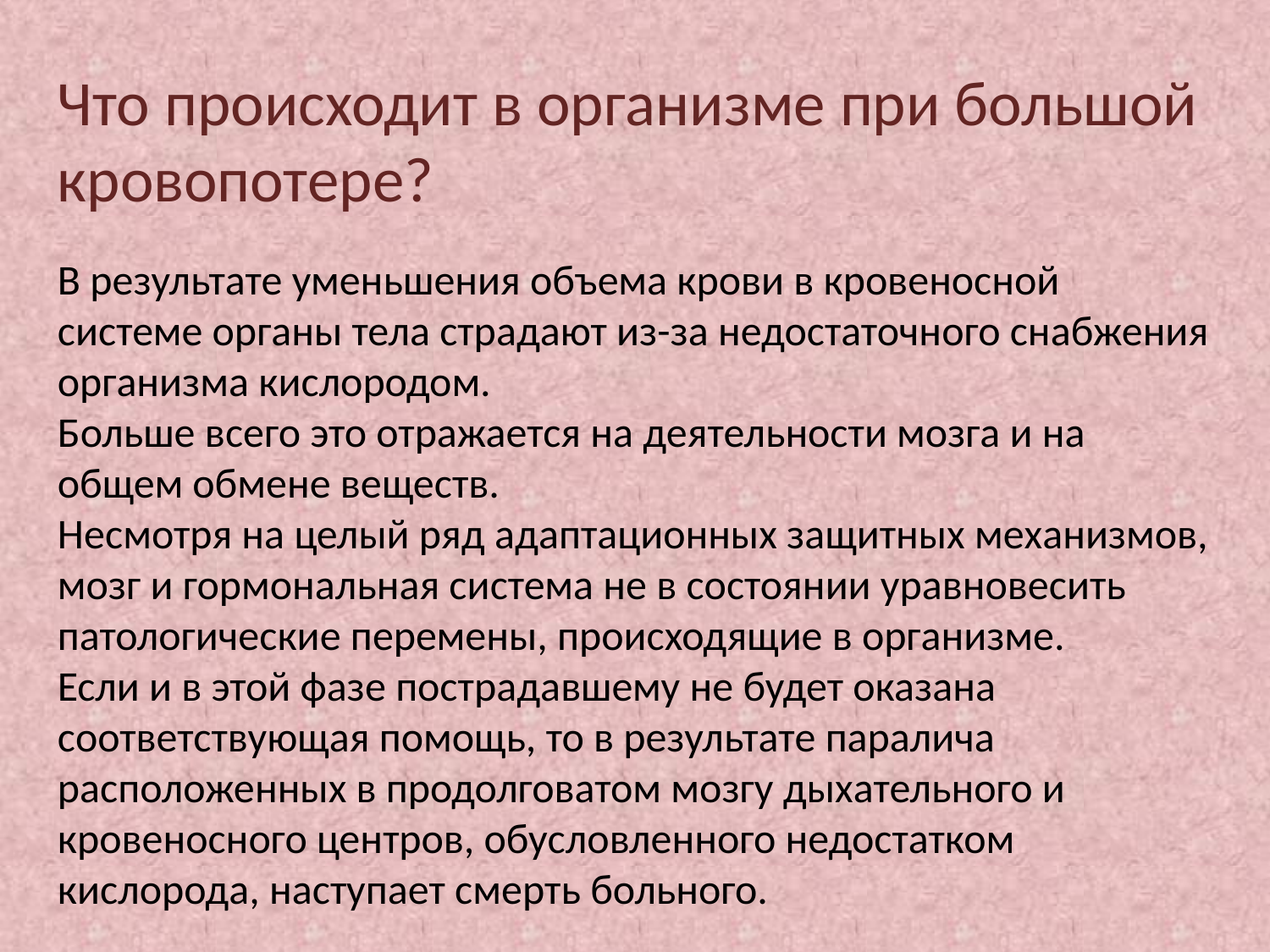

Что происходит в организме при большой кровопотере?
В результате уменьшения объема крови в кровеносной системе органы тела страдают из-за недостаточного снабжения организма кислородом.
Больше всего это отражается на деятельности мозга и на общем обмене веществ.
Несмотря на целый ряд адаптационных защитных механизмов, мозг и гормональная система не в состоянии уравновесить патологические перемены, происходящие в организме.
Если и в этой фазе пострадавшему не будет оказана соответствующая помощь, то в результате паралича расположенных в продолговатом мозгу дыхательного и кровеносного центров, обусловленного недостатком кислорода, наступает смерть больного.